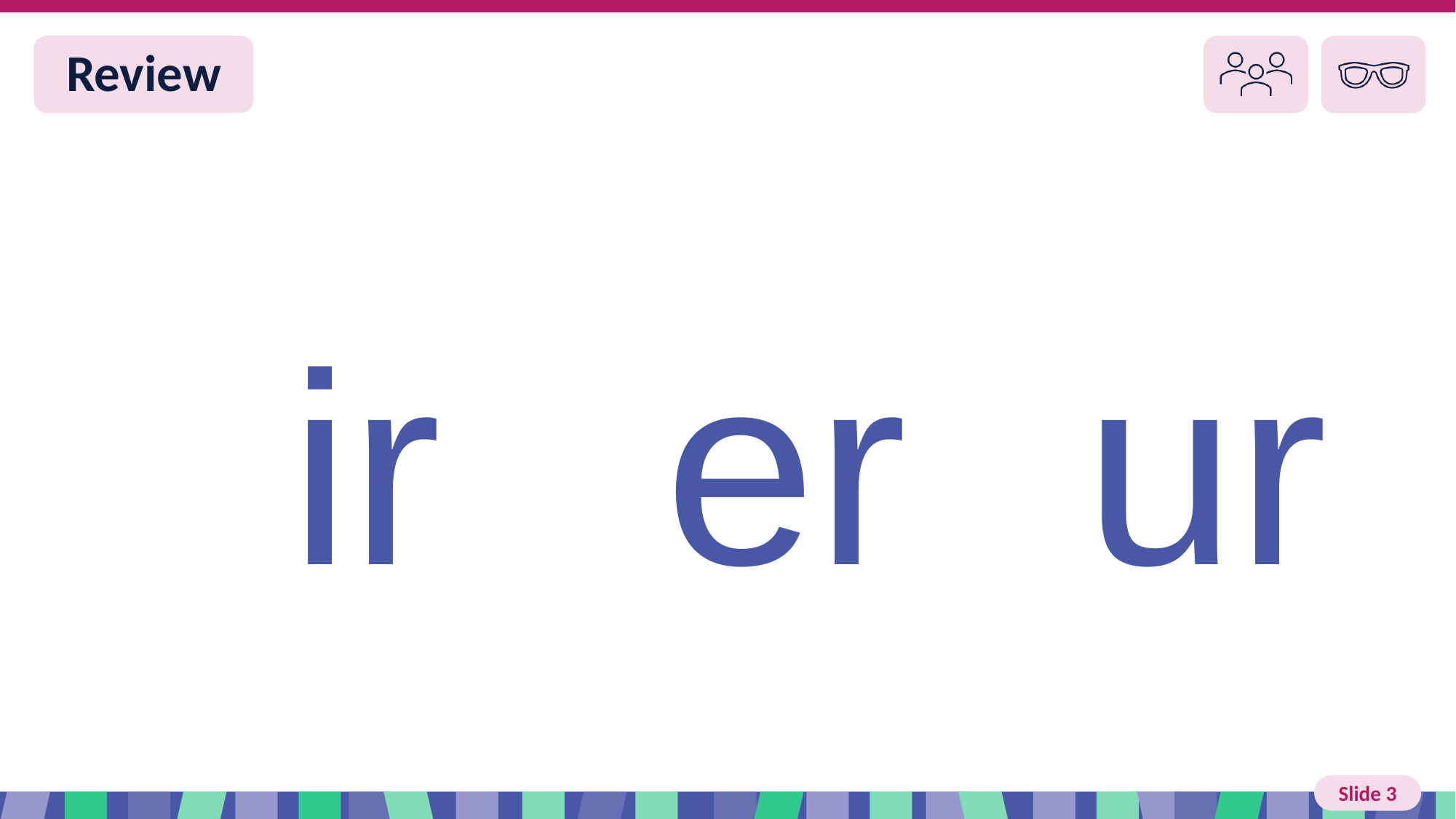

Slide 3 Review You do
 ir
 ur
 er